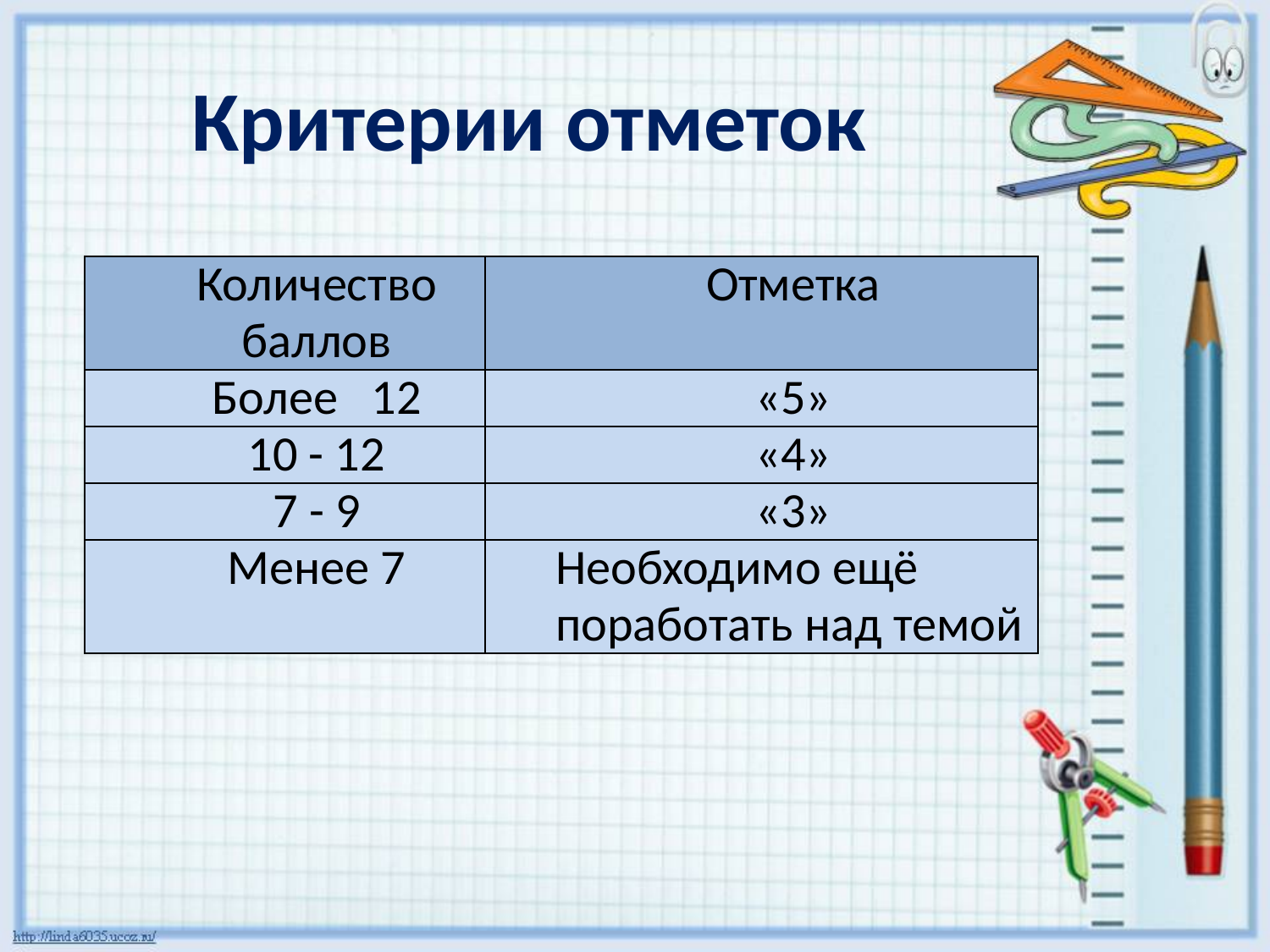

# Критерии отметок
| Количество баллов | Отметка |
| --- | --- |
| Более 12 | «5» |
| 10 - 12 | «4» |
| 7 - 9 | «3» |
| Менее 7 | Необходимо ещё поработать над темой |